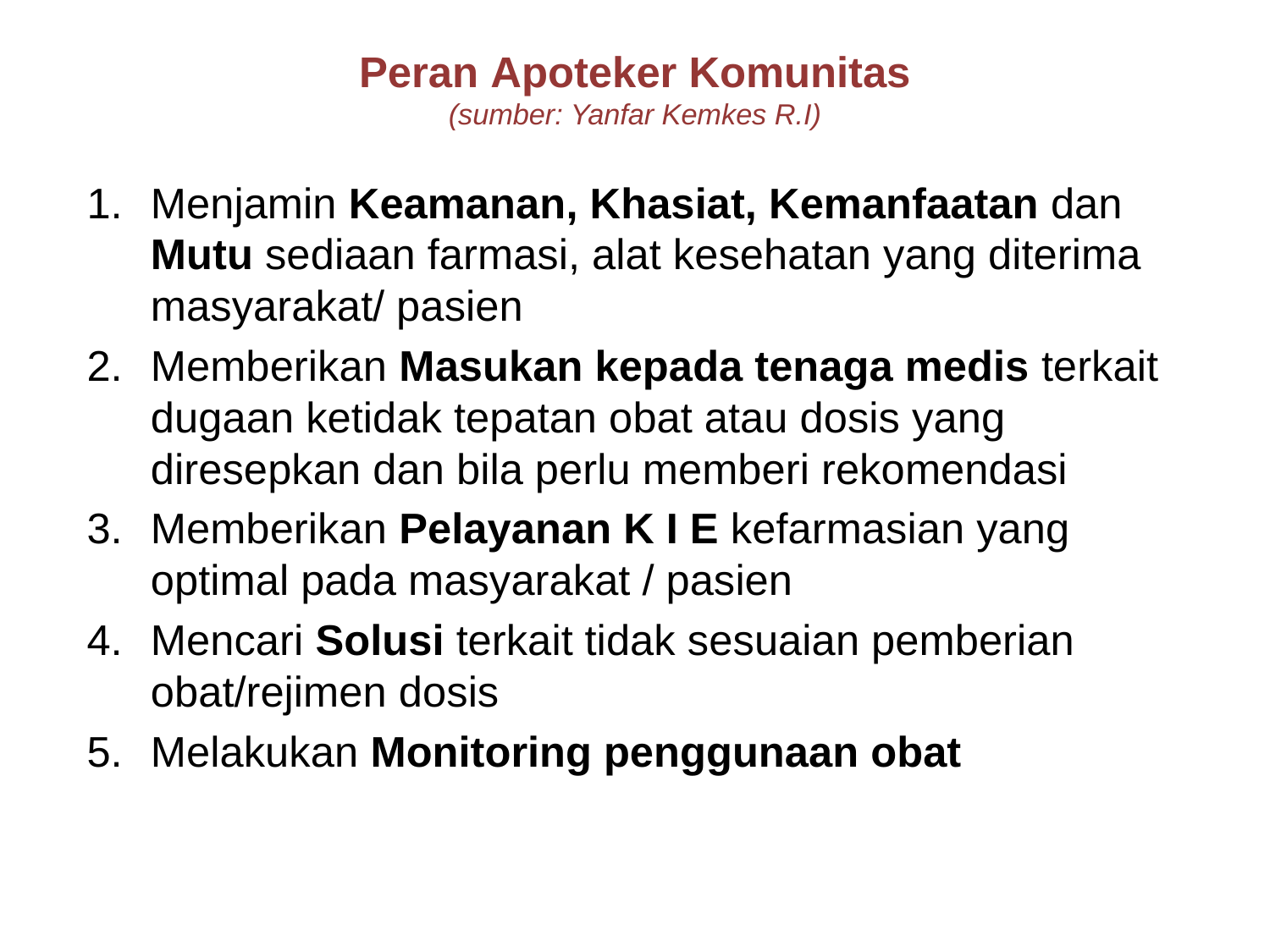

# Peran Apoteker Komunitas (sumber: Yanfar Kemkes R.I)
Menjamin Keamanan, Khasiat, Kemanfaatan dan Mutu sediaan farmasi, alat kesehatan yang diterima masyarakat/ pasien
Memberikan Masukan kepada tenaga medis terkait dugaan ketidak tepatan obat atau dosis yang diresepkan dan bila perlu memberi rekomendasi
Memberikan Pelayanan K I E kefarmasian yang optimal pada masyarakat / pasien
Mencari Solusi terkait tidak sesuaian pemberian obat/rejimen dosis
Melakukan Monitoring penggunaan obat